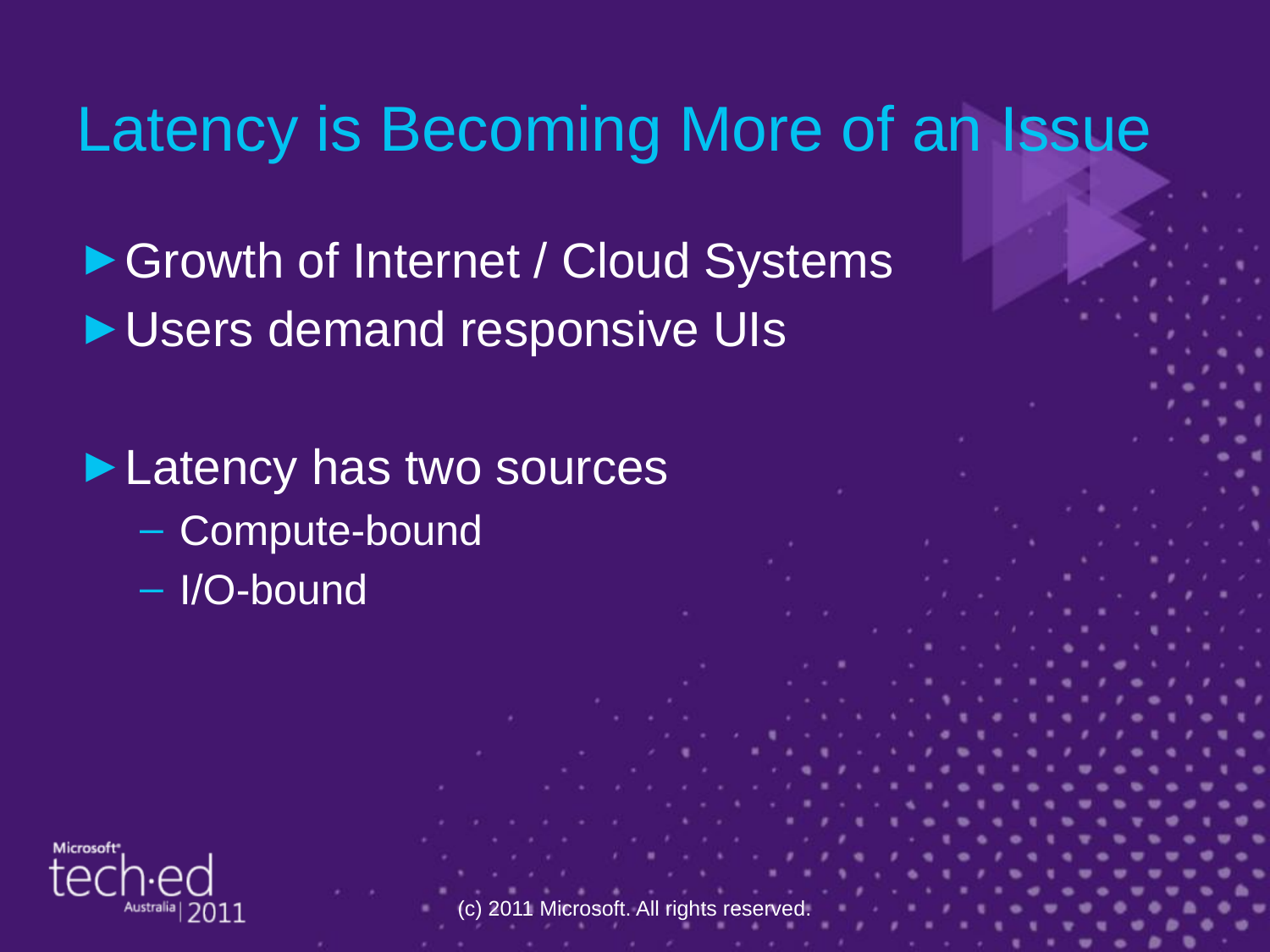

# Latency is Becoming More of an Issue
Growth of Internet / Cloud Systems
Users demand responsive UIs

Latency has two sources
Compute-bound
I/O-bound
(c) 2011 Microsoft. All rights reserved.